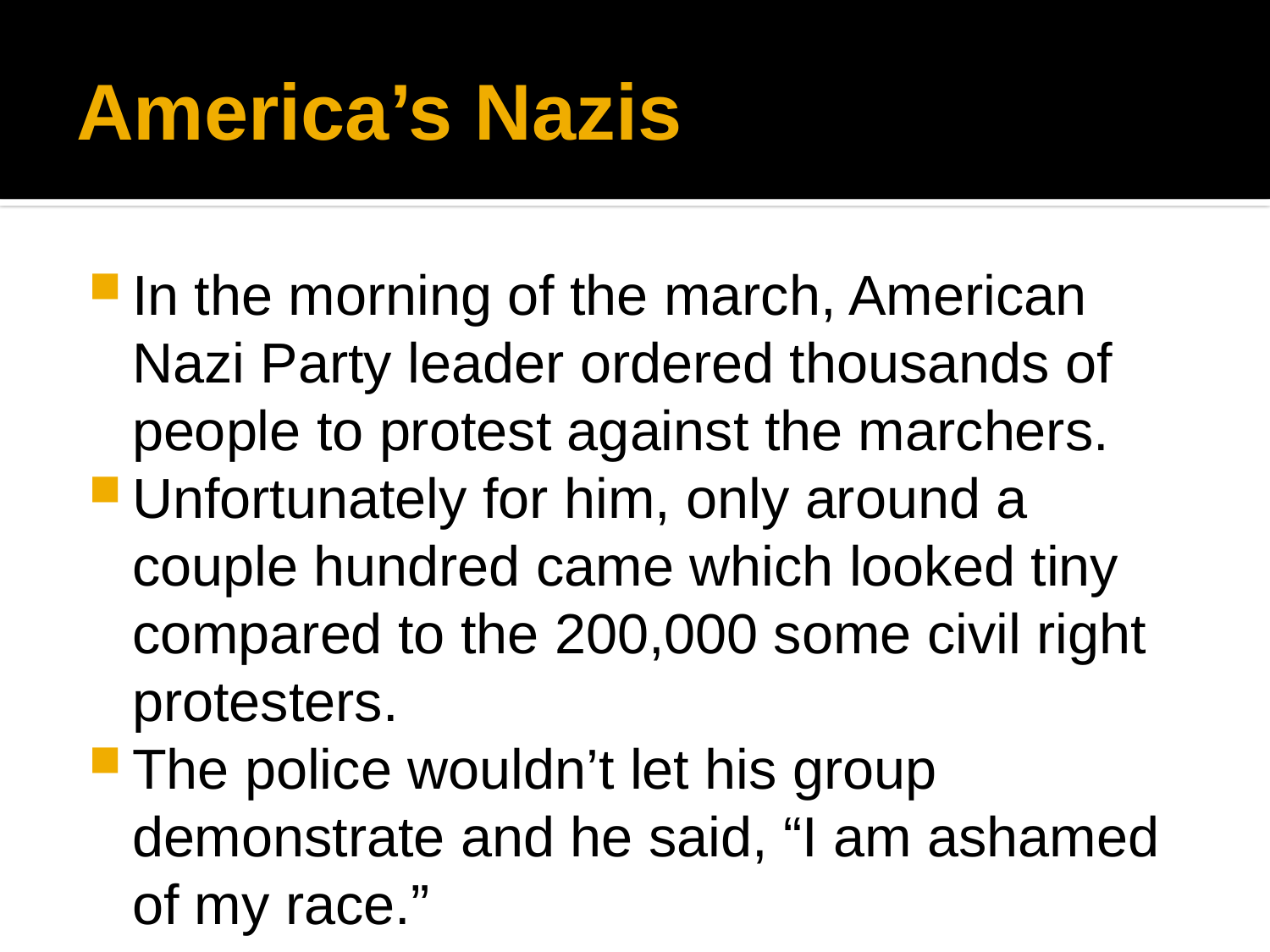

# America’s Nazis
In the morning of the march, American Nazi Party leader ordered thousands of people to protest against the marchers.
Unfortunately for him, only around a couple hundred came which looked tiny compared to the 200,000 some civil right protesters.
The police wouldn’t let his group demonstrate and he said, “I am ashamed of my race.”